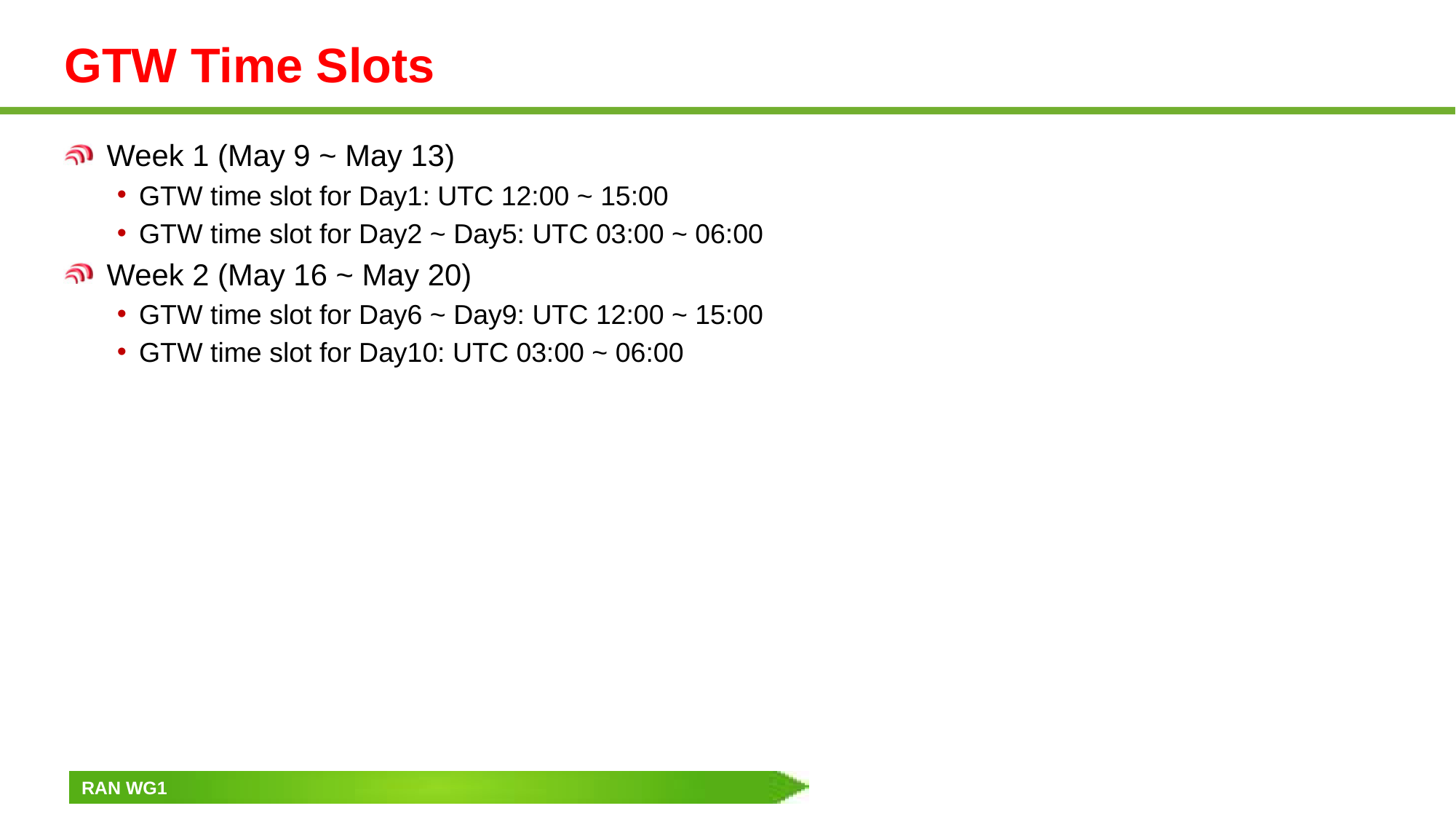

# GTW Time Slots
Week 1 (May 9 ~ May 13)
GTW time slot for Day1: UTC 12:00 ~ 15:00
GTW time slot for Day2 ~ Day5: UTC 03:00 ~ 06:00
Week 2 (May 16 ~ May 20)
GTW time slot for Day6 ~ Day9: UTC 12:00 ~ 15:00
GTW time slot for Day10: UTC 03:00 ~ 06:00